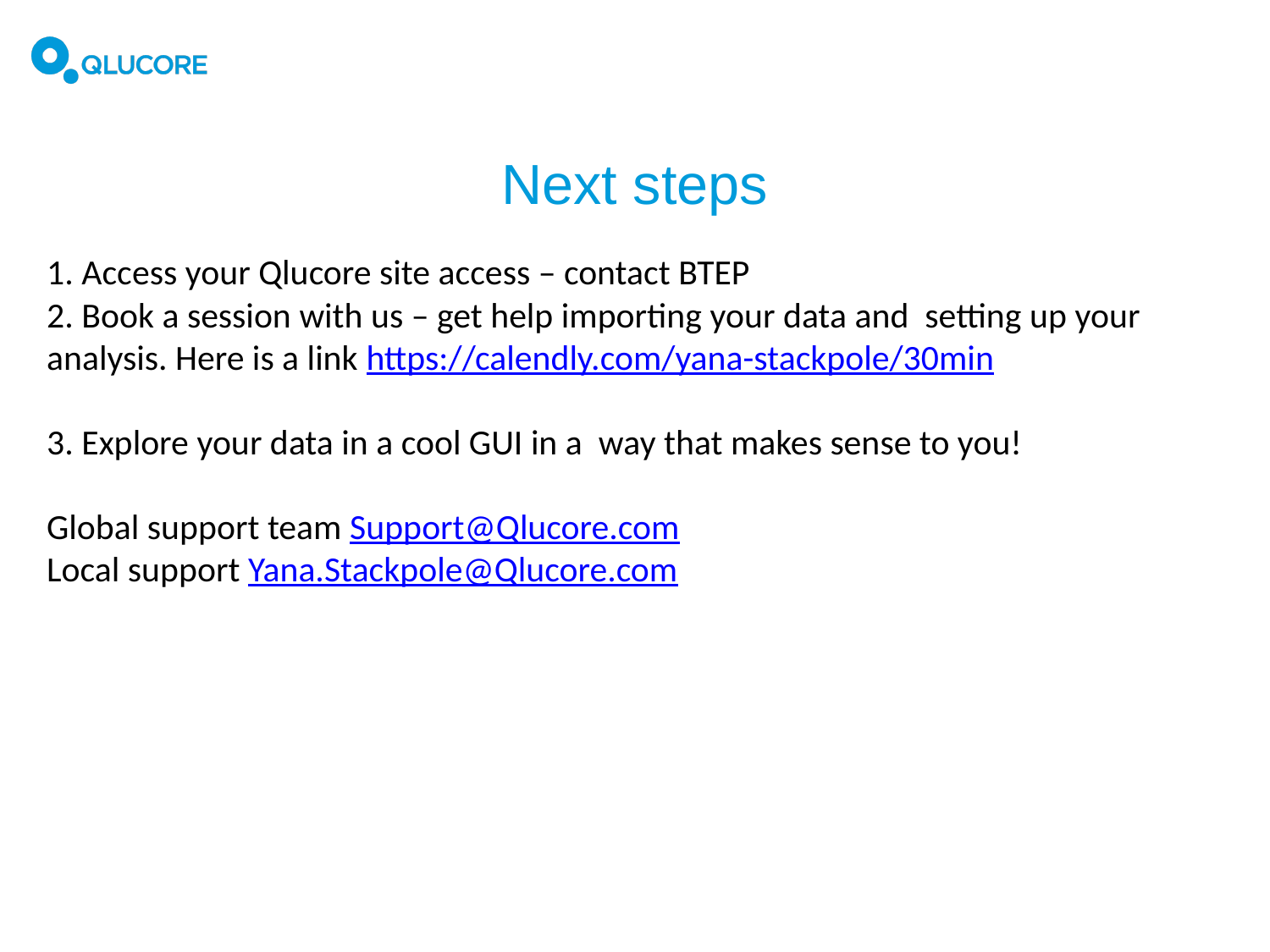

# Next steps
1. Access your Qlucore site access – contact BTEP
2. Book a session with us – get help importing your data and  setting up your analysis. Here is a link https://calendly.com/yana-stackpole/30min

3. Explore your data in a cool GUI in a  way that makes sense to you!

Global support team Support@Qlucore.com
Local support Yana.Stackpole@Qlucore.com